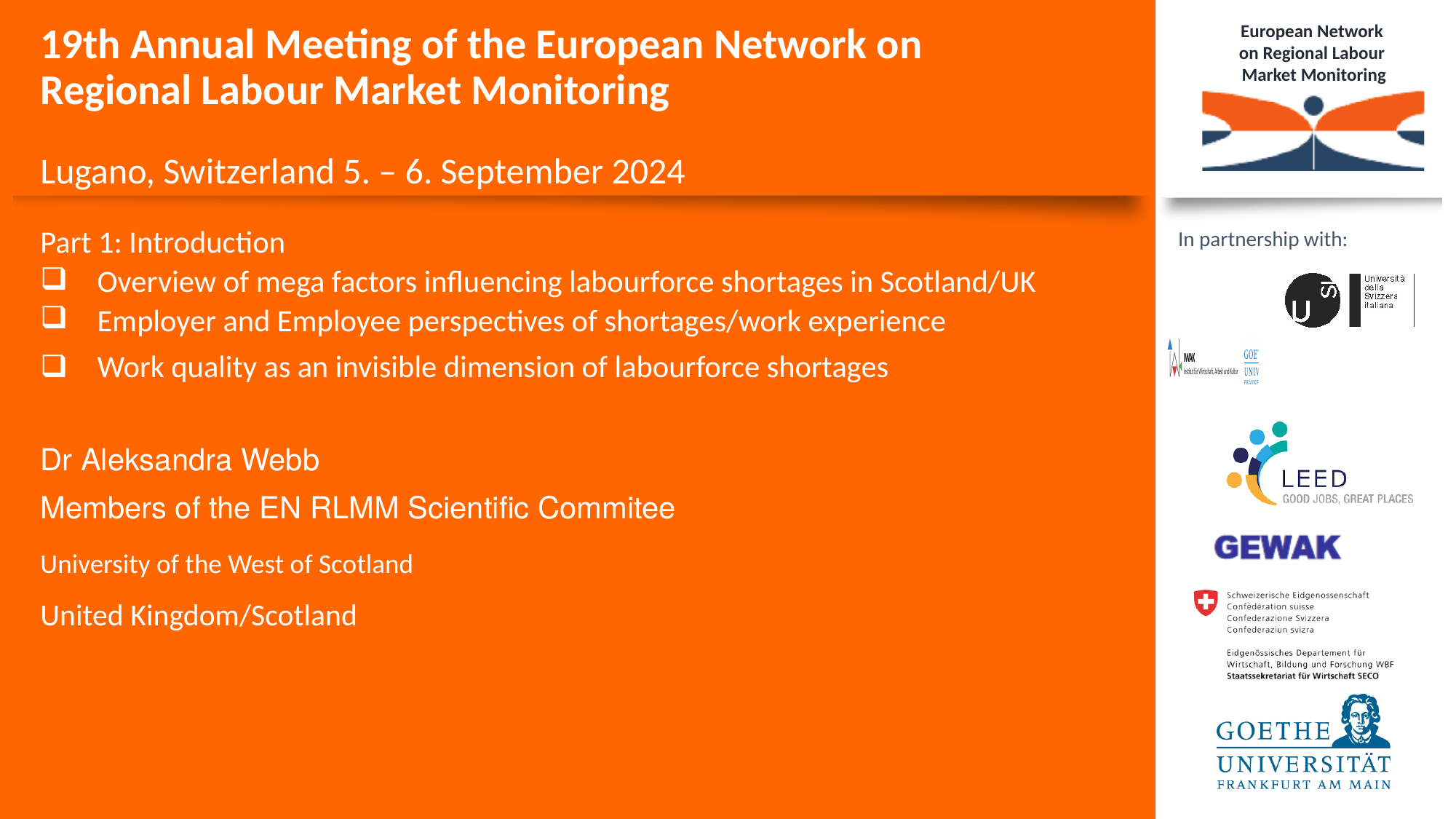

Part 1: Introduction
Overview of mega factors influencing labourforce shortages in Scotland/UK
Employer and Employee perspectives of shortages/work experience
Work quality as an invisible dimension of labourforce shortages

Dr Aleksandra Webb
Members of the EN RLMM Scientific Commitee

University of the West of Scotland

United Kingdom/Scotland